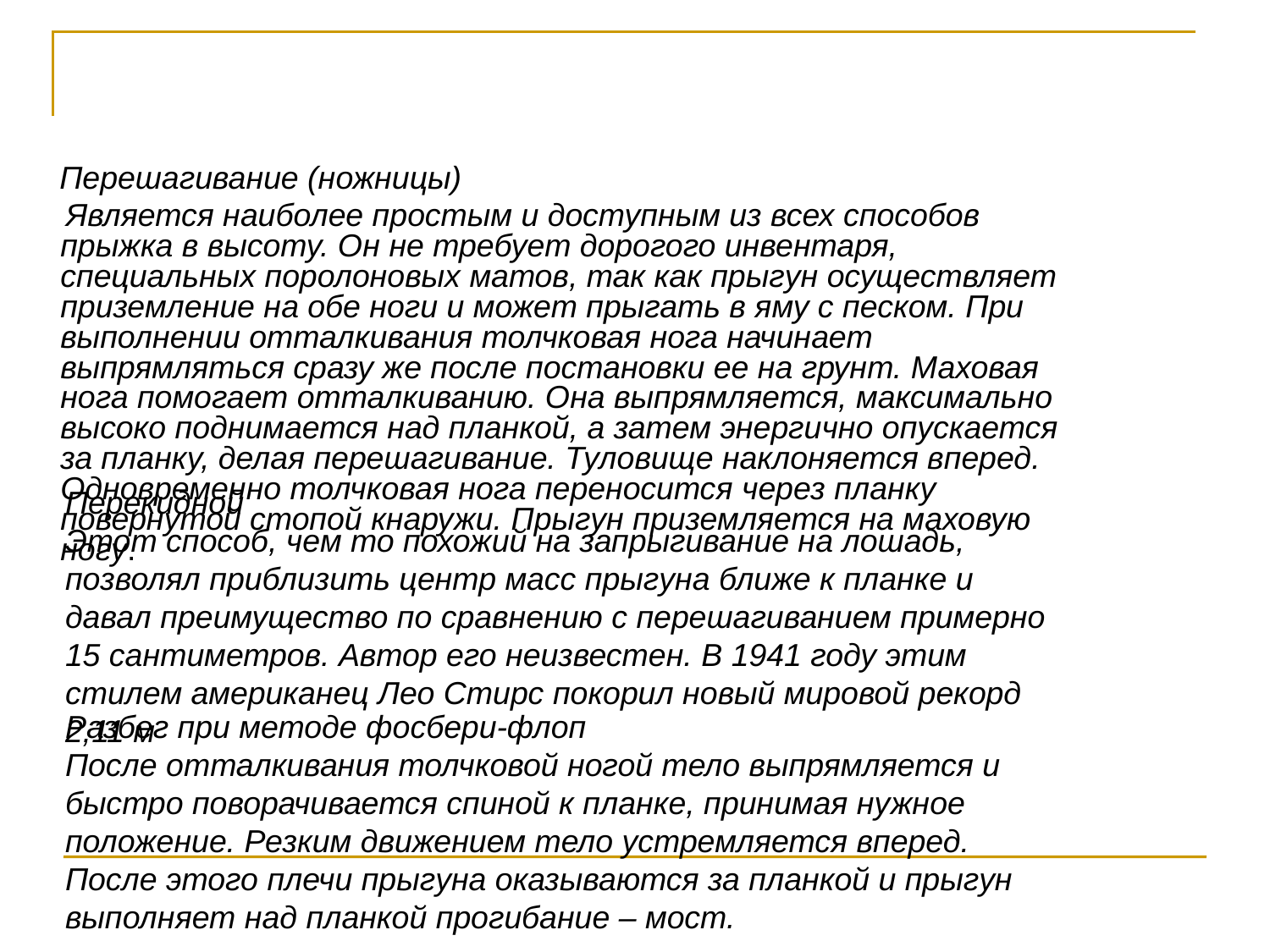

Прыжки в высоту
      Перешагивание (ножницы)
      Является наиболее простым и доступным из всех способов прыжка в высоту. Он не требует дорогого инвентаря, специальных поролоновых матов, так как прыгун осуществляет приземление на обе ноги и может прыгать в яму с песком. При выполнении отталкивания толчковая нога начинает выпрямляться сразу же после постановки ее на грунт. Маховая нога помогает отталкиванию. Она выпрямляется, максимально высоко поднимается над планкой, а затем энергично опускается за планку, делая перешагивание. Туловище наклоняется вперед. Одновременно толчковая нога переносится через планку повернутой стопой кнаружи. Прыгун приземляется на маховую ногу.
Перекидной
Этот способ, чем то похожий на запрыгивание на лошадь, позволял приблизить центр масс прыгуна ближе к планке и давал преимущество по сравнению с перешагиванием примерно 15 сантиметров. Автор его неизвестен. В 1941 году этим стилем американец Лео Стирс покорил новый мировой рекорд 2,11 м

Разбег при методе фосбери-флоп
После отталкивания толчковой ногой тело выпрямляется и быстро поворачивается спиной к планке, принимая нужное положение. Резким движением тело устремляется вперед. После этого плечи прыгуна оказываются за планкой и прыгун выполняет над планкой прогибание – мост.